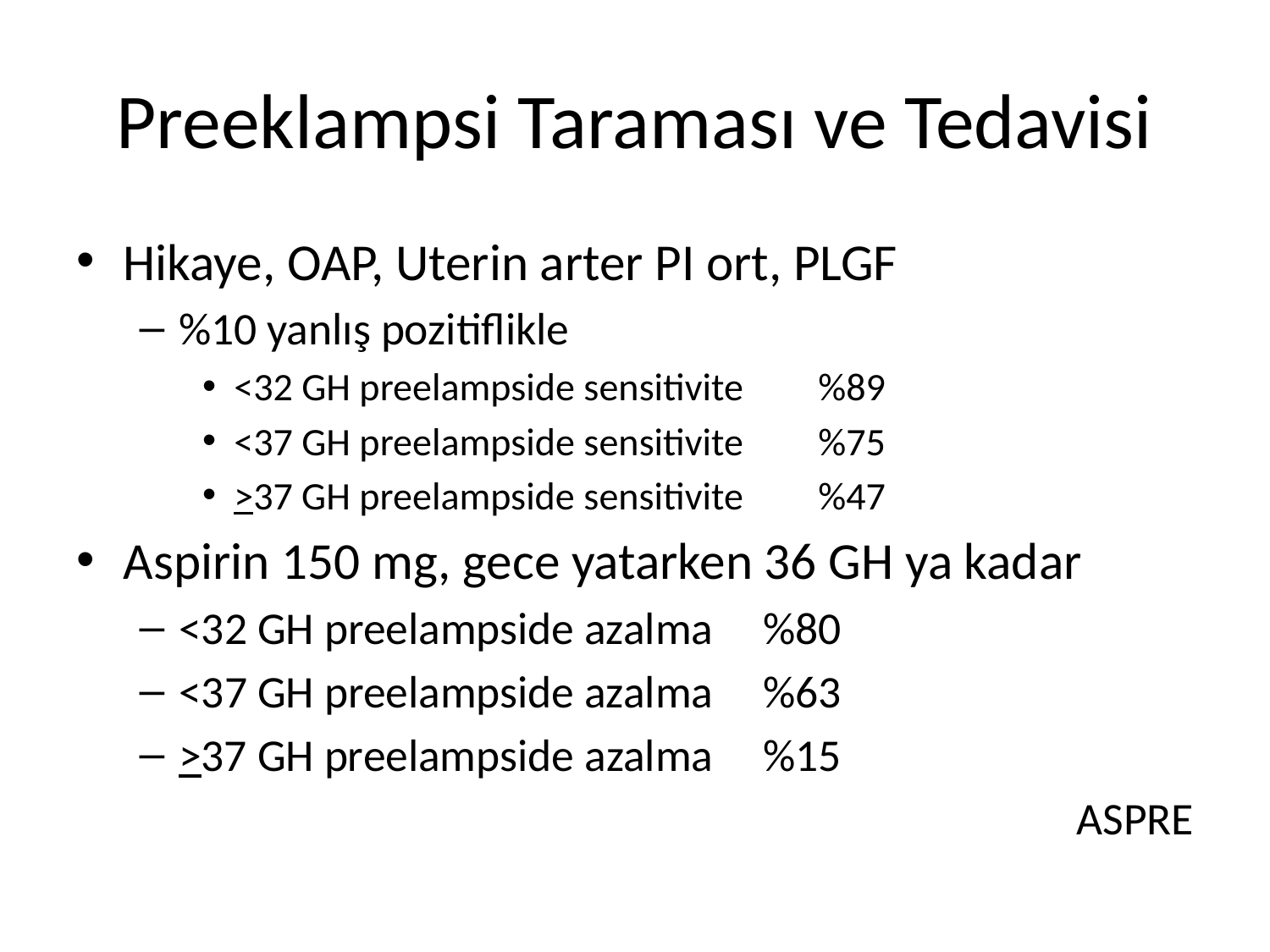

# Preeklampsi Taraması ve Tedavisi
Hikaye, OAP, Uterin arter PI ort, PLGF
%10 yanlış pozitiflikle
<32 GH preelampside sensitivite	%89
<37 GH preelampside sensitivite	%75
>37 GH preelampside sensitivite	%47
Aspirin 150 mg, gece yatarken 36 GH ya kadar
<32 GH preelampside azalma	%80
<37 GH preelampside azalma 	%63
>37 GH preelampside azalma 	%15
ASPRE